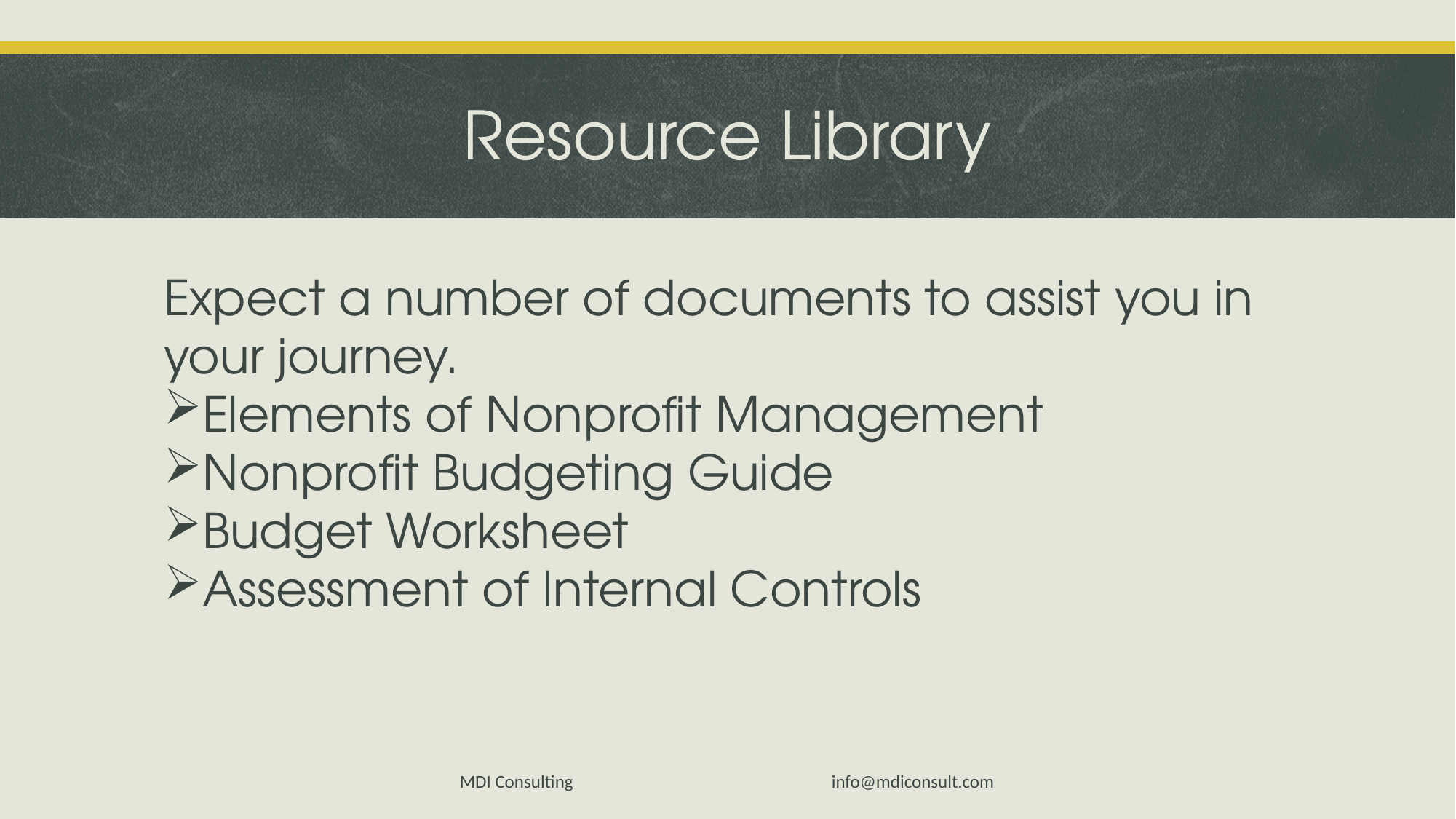

# Resource Library
Expect a number of documents to assist you in your journey.
Elements of Nonprofit Management
Nonprofit Budgeting Guide
Budget Worksheet
Assessment of Internal Controls

MDI Consulting                                                              info@mdiconsult.com